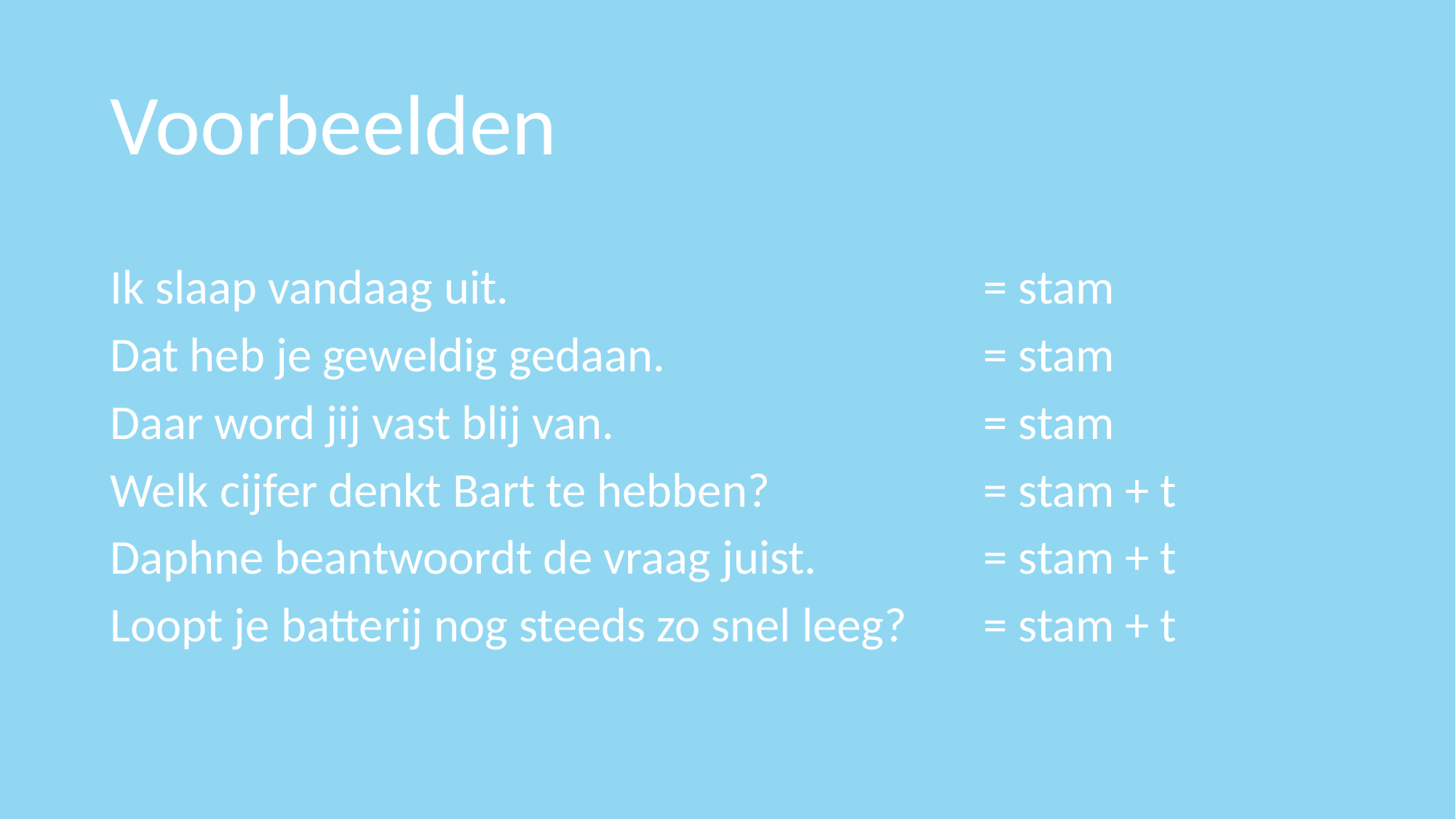

# Voorbeelden
Ik slaap vandaag uit.					= stam
Dat heb je geweldig gedaan.			= stam
Daar word jij vast blij van.				= stam
Welk cijfer denkt Bart te hebben?		= stam + t
Daphne beantwoordt de vraag juist. 		= stam + t
Loopt je batterij nog steeds zo snel leeg?	= stam + t